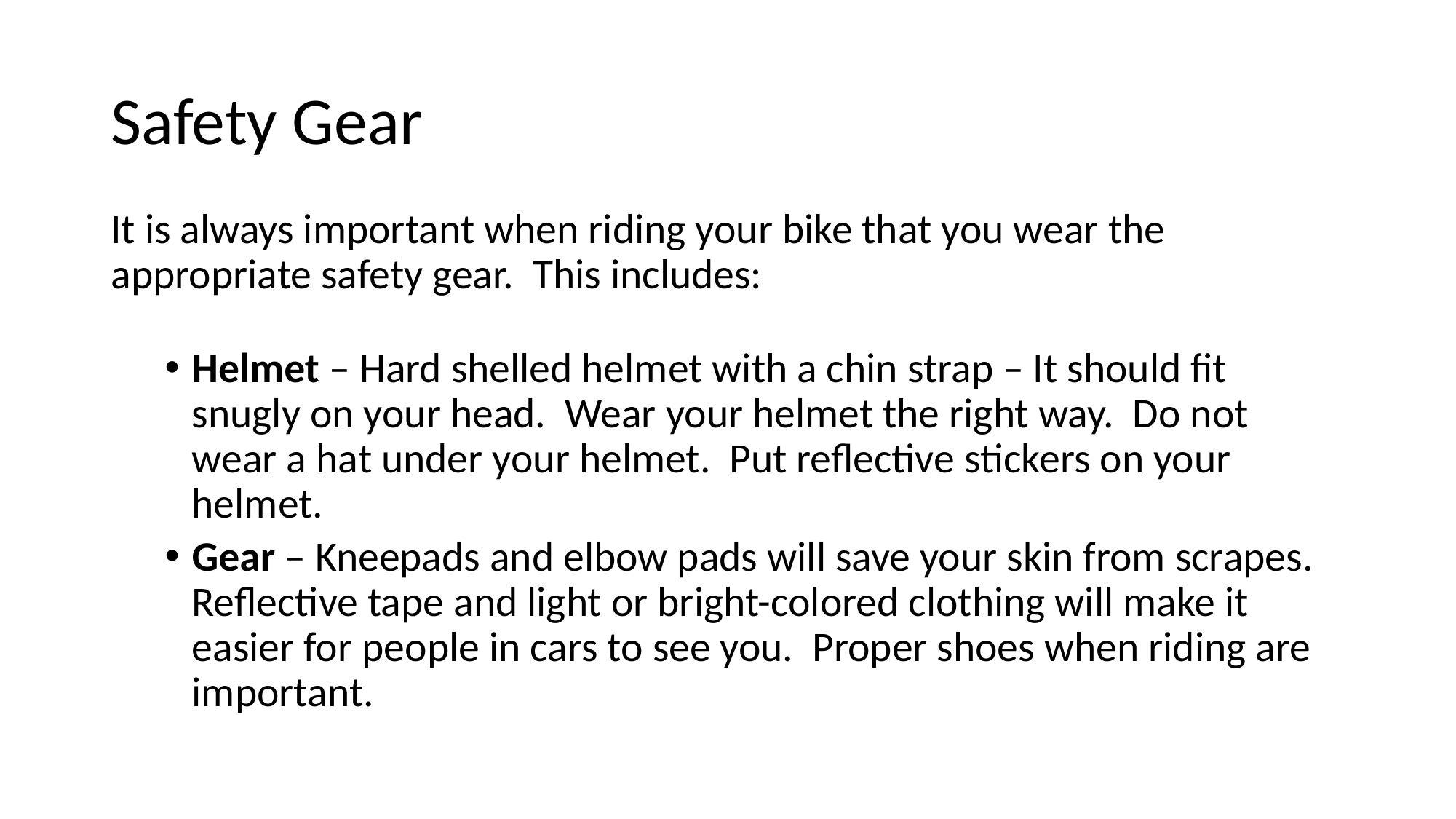

# Safety Gear
It is always important when riding your bike that you wear the appropriate safety gear.  This includes:

Helmet – Hard shelled helmet with a chin strap – It should fit snugly on your head.  Wear your helmet the right way.  Do not wear a hat under your helmet.  Put reflective stickers on your helmet.
Gear – Kneepads and elbow pads will save your skin from scrapes.  Reflective tape and light or bright-colored clothing will make it easier for people in cars to see you.  Proper shoes when riding are important.